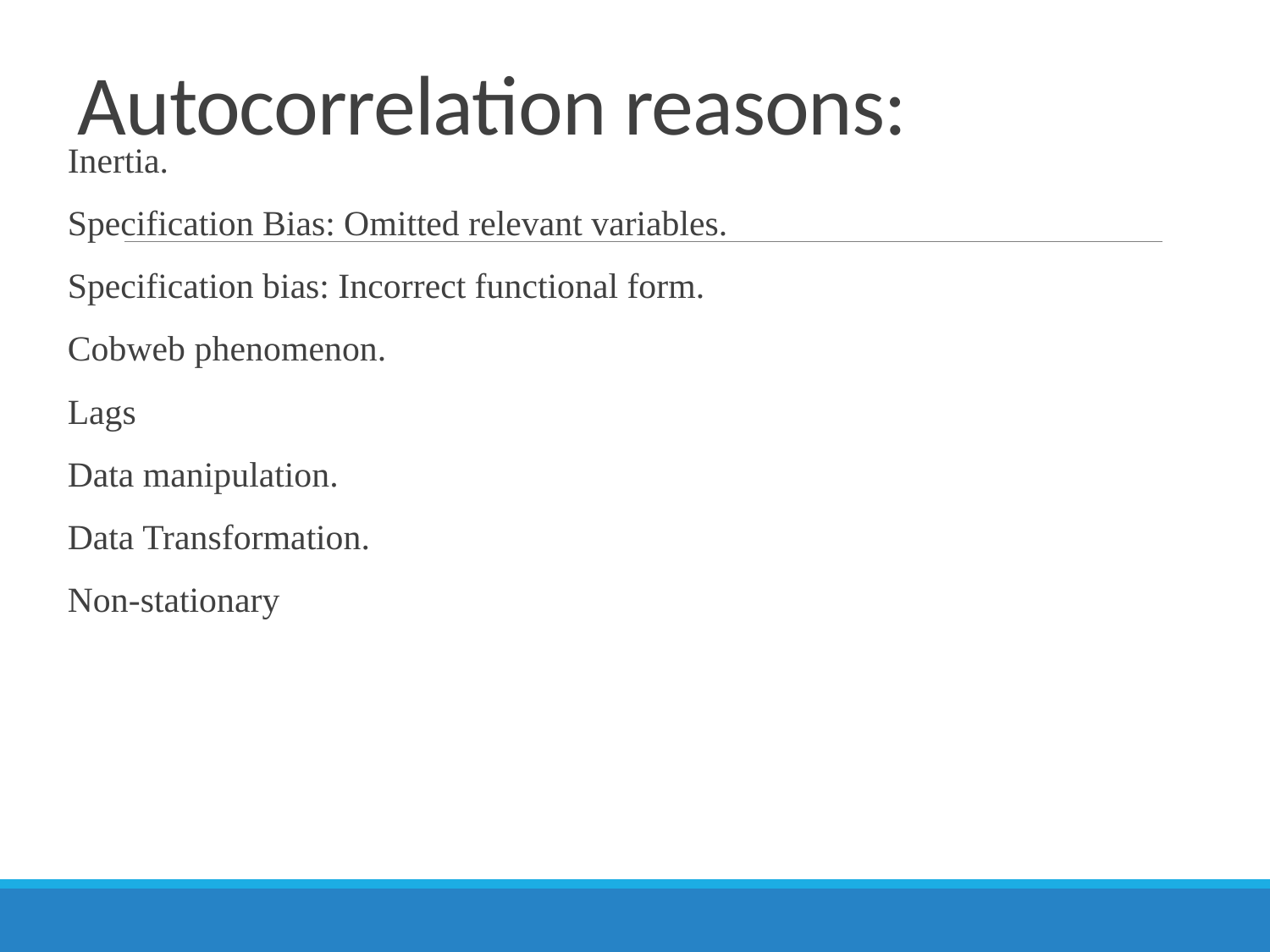

# Autocorrelation reasons:
Inertia.
Specification Bias: Omitted relevant variables.
Specification bias: Incorrect functional form.
Cobweb phenomenon.
Lags
Data manipulation.
Data Transformation.
Non-stationary